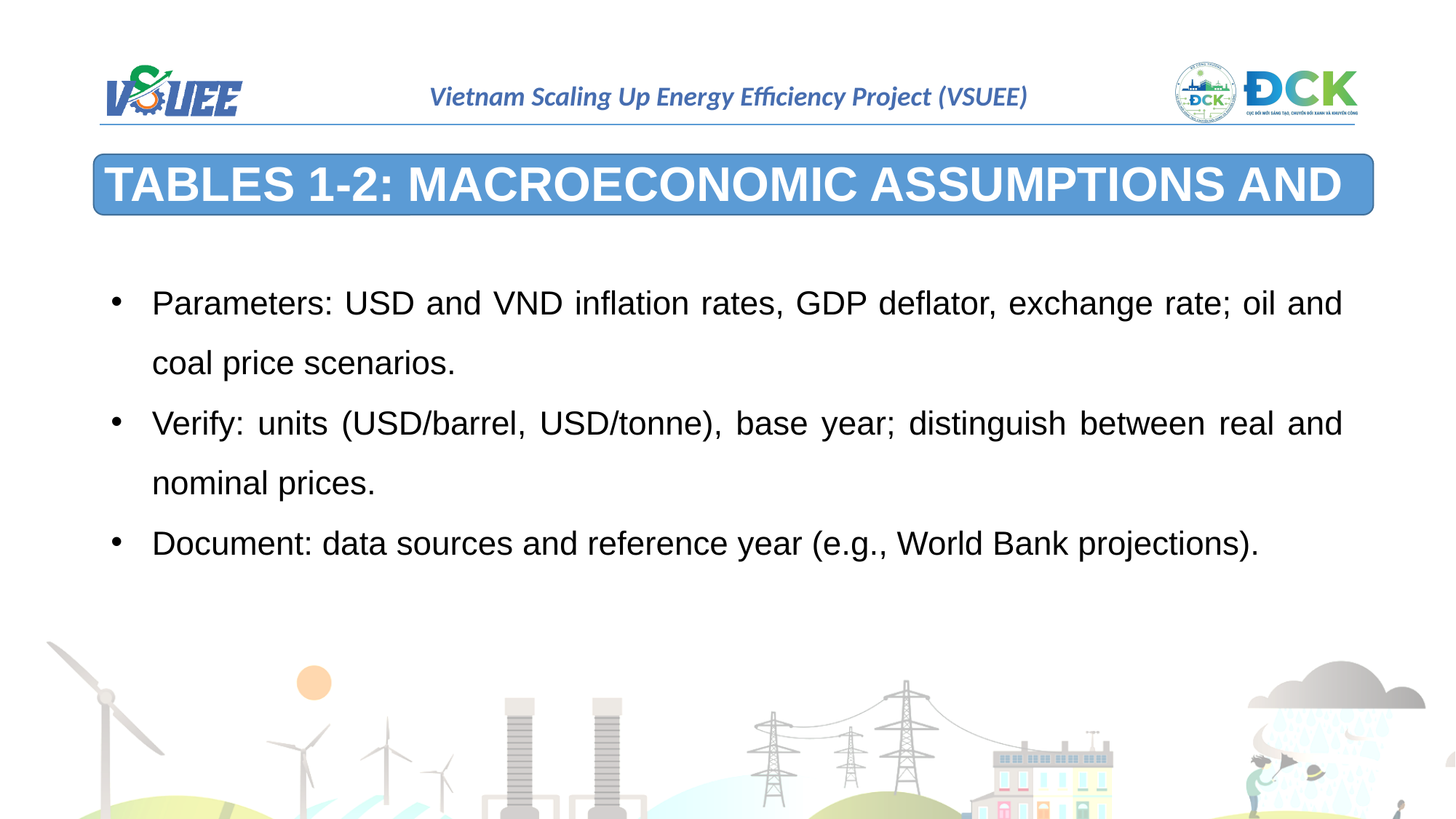

TABLES 1-2: MACROECONOMIC ASSUMPTIONS AND ENERGY PRICES
Parameters: USD and VND inflation rates, GDP deflator, exchange rate; oil and coal price scenarios.
Verify: units (USD/barrel, USD/tonne), base year; distinguish between real and nominal prices.
Document: data sources and reference year (e.g., World Bank projections).